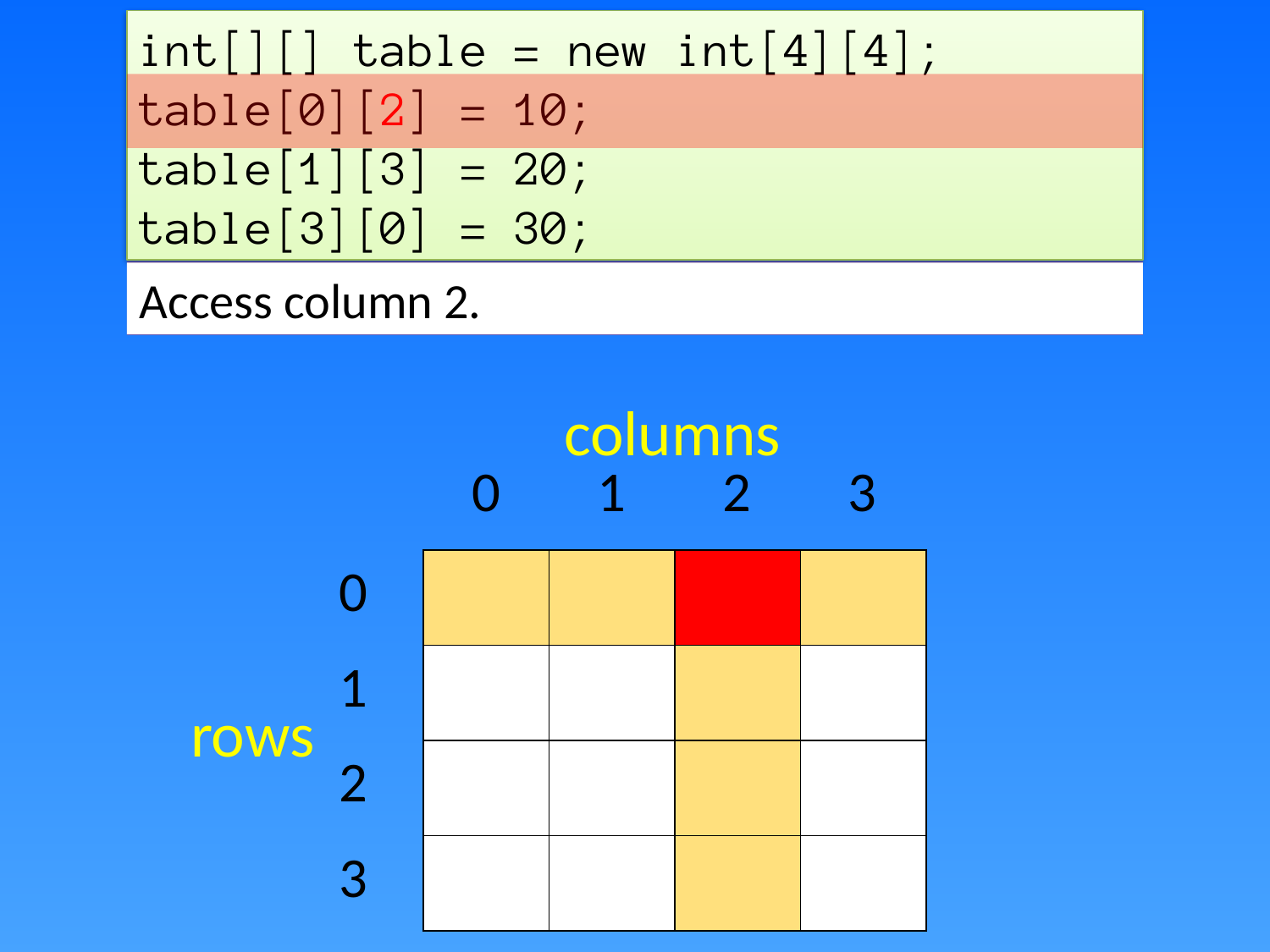

int[][] table = new int[4][4];
table[0][2] = 10;
table[1][3] = 20;
table[3][0] = 30;

Access column 2.
columns
| 0 | 1 | 2 | 3 |
| --- | --- | --- | --- |
| 0 |
| --- |
| 1 |
| 2 |
| 3 |
|  |  |  |  |
| --- | --- | --- | --- |
|  |  |  |  |
|  |  |  |  |
|  |  |  |  |
rows